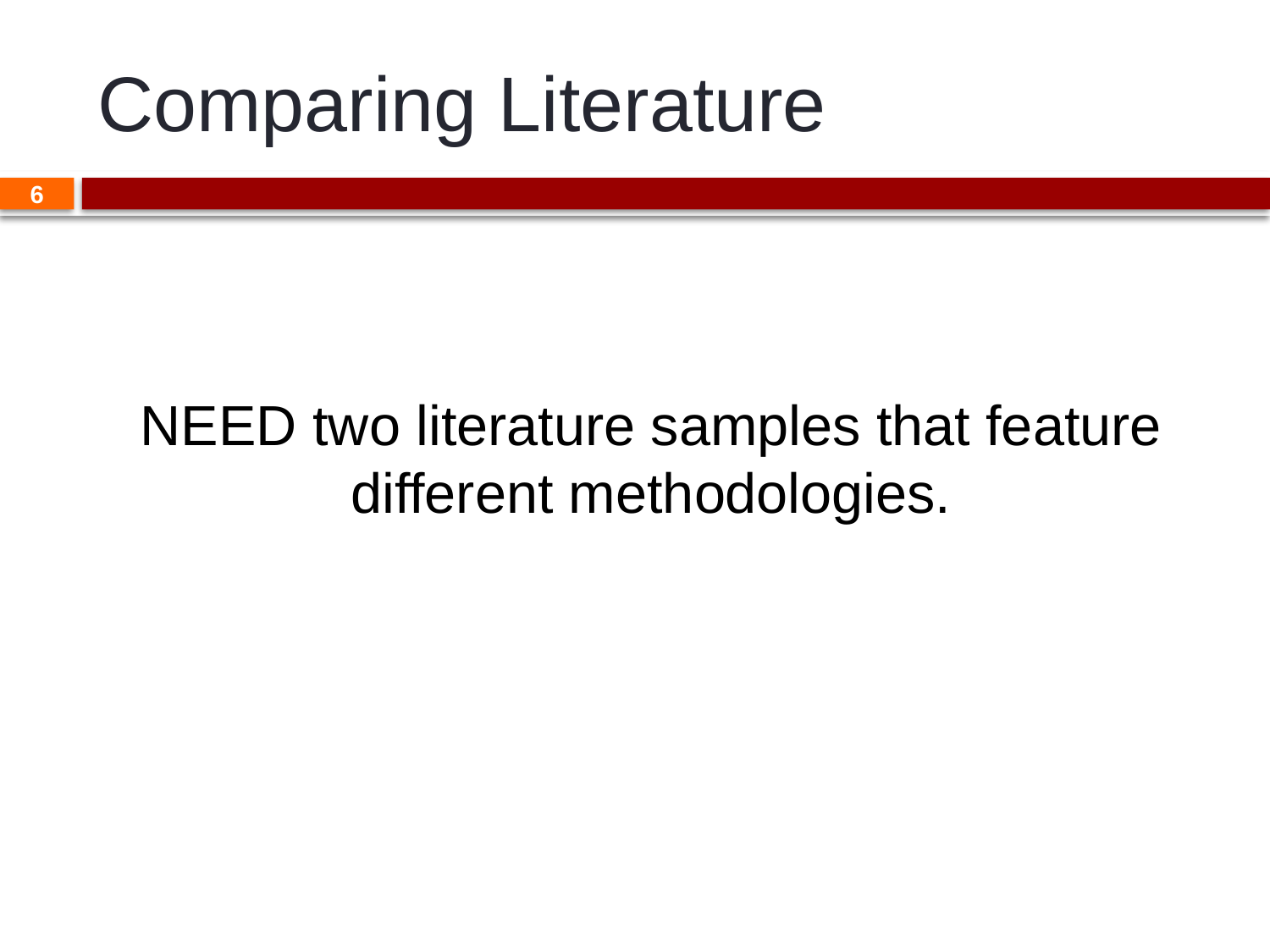

# Comparing Literature
6

NEED two literature samples that feature different methodologies.